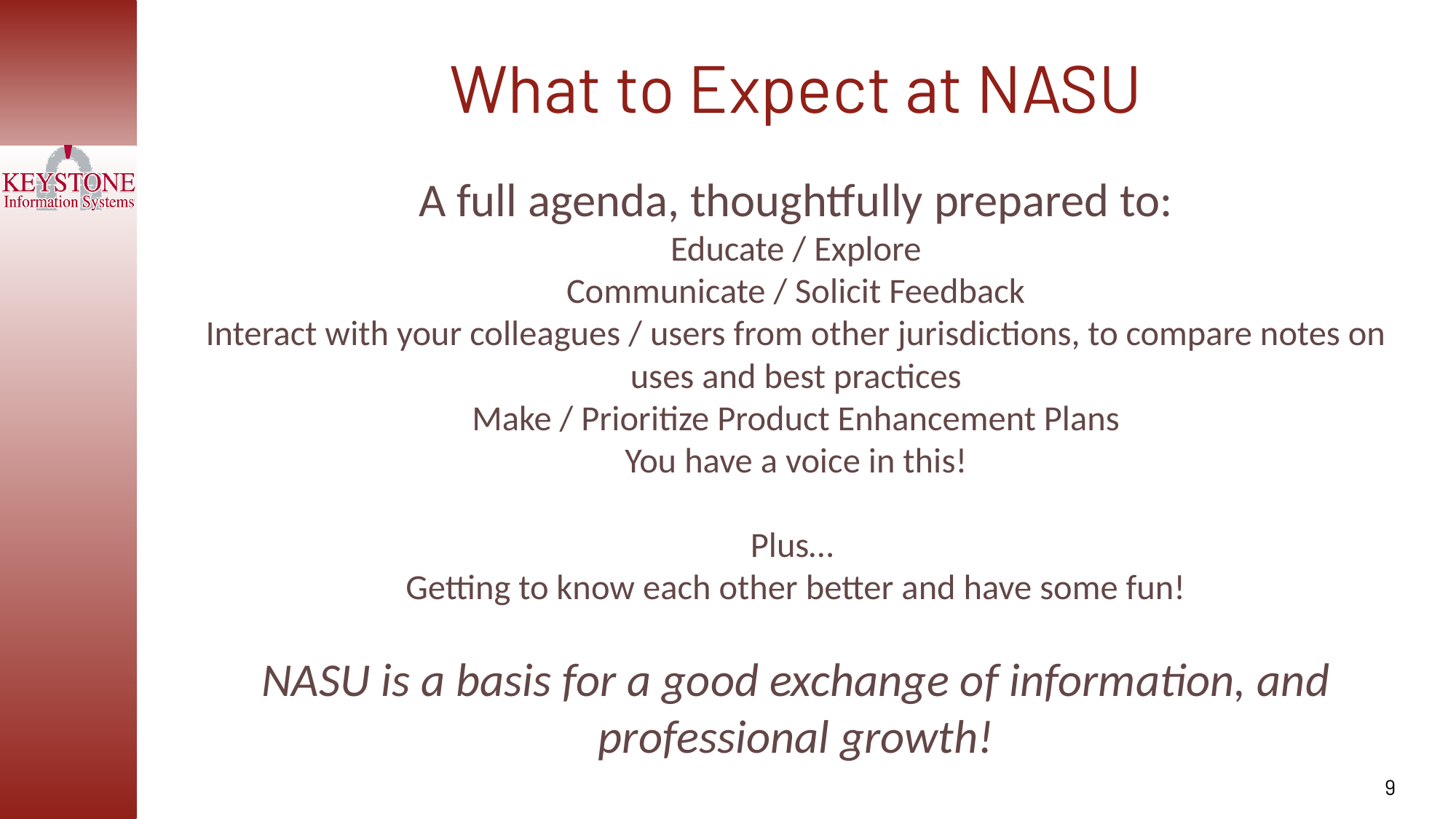

What to Expect at NASU
A full agenda, thoughtfully prepared to:
Educate / Explore
Communicate / Solicit Feedback
Interact with your colleagues / users from other jurisdictions, to compare notes on uses and best practices
Make / Prioritize Product Enhancement Plans
You have a voice in this!

Plus…
Getting to know each other better and have some fun!

NASU is a basis for a good exchange of information, and professional growth!

9